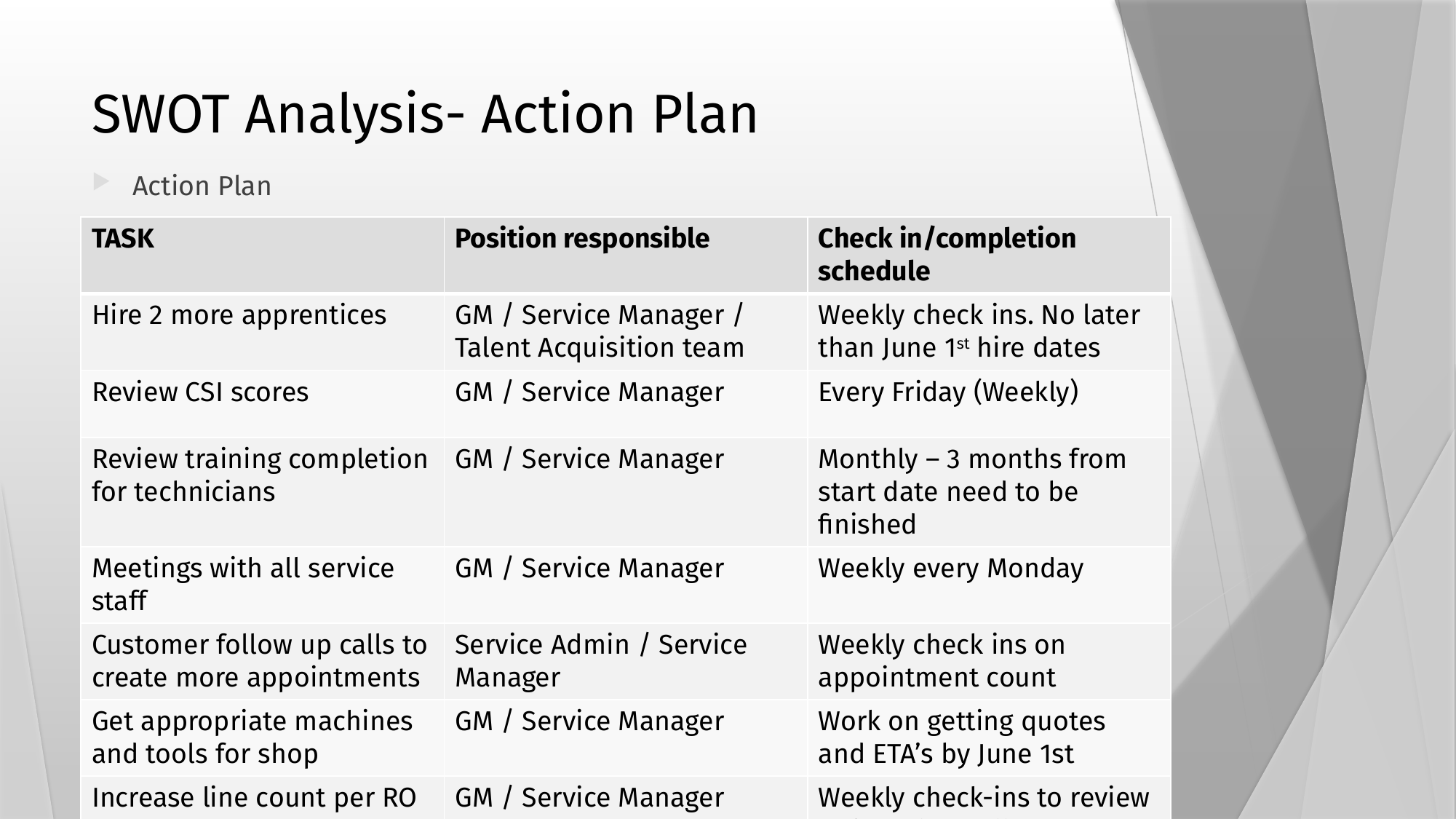

# SWOT Analysis- Action Plan
Action Plan

| TASK | Position responsible | Check in/completion schedule |
| --- | --- | --- |
| Hire 2 more apprentices | GM / Service Manager / Talent Acquisition team | Weekly check ins. No later than June 1st hire dates |
| Review CSI scores | GM / Service Manager | Every Friday (Weekly) |
| Review training completion for technicians | GM / Service Manager | Monthly – 3 months from start date need to be finished |
| Meetings with all service staff | GM / Service Manager | Weekly every Monday |
| Customer follow up calls to create more appointments | Service Admin / Service Manager | Weekly check ins on appointment count |
| Get appropriate machines and tools for shop | GM / Service Manager | Work on getting quotes and ETA’s by June 1st |
| Increase line count per RO | GM / Service Manager | Weekly check-ins to review RO’s and upsell |